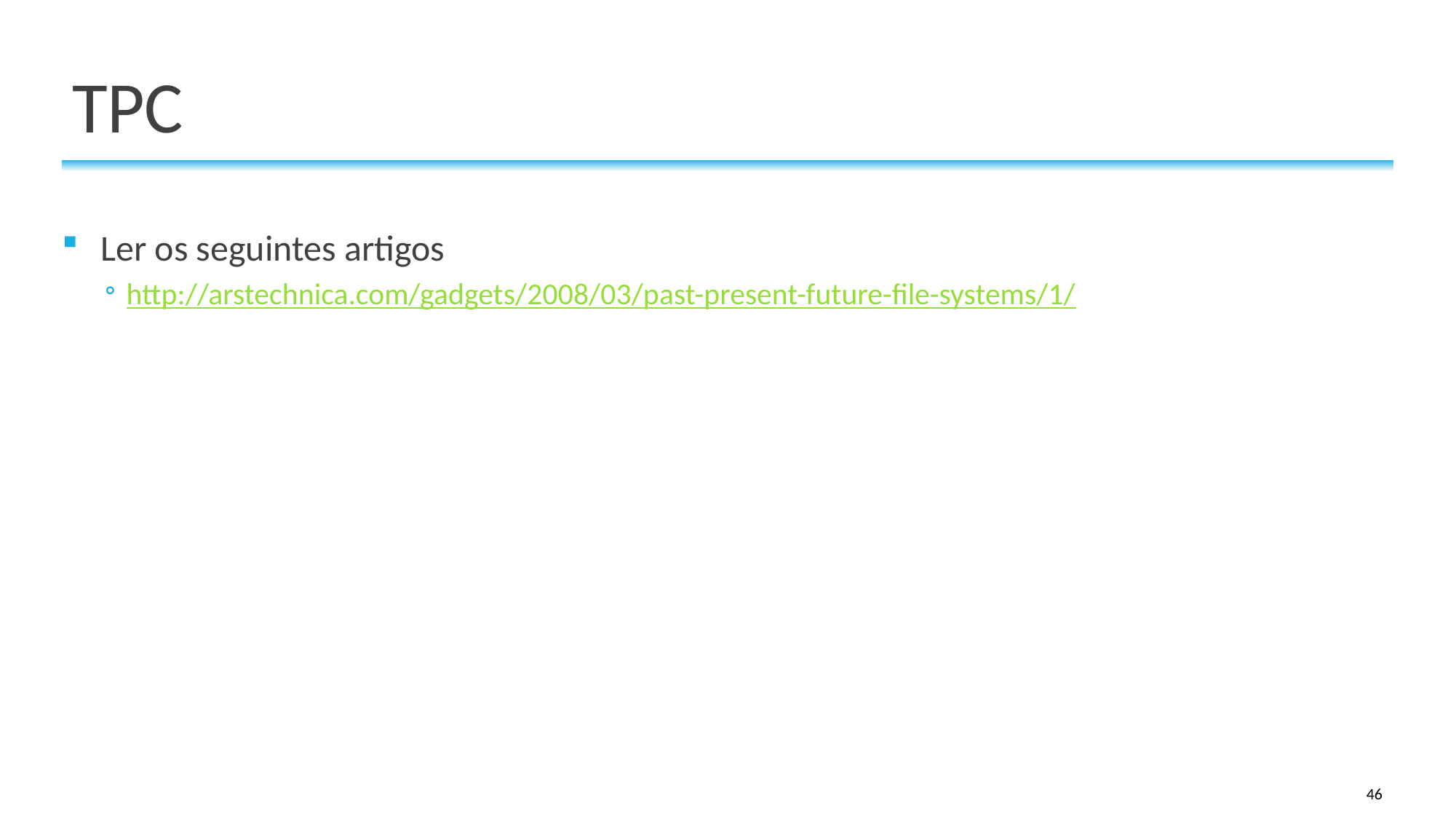

# TPC
Ler os seguintes artigos
http://arstechnica.com/gadgets/2008/03/past-present-future-file-systems/1/

46